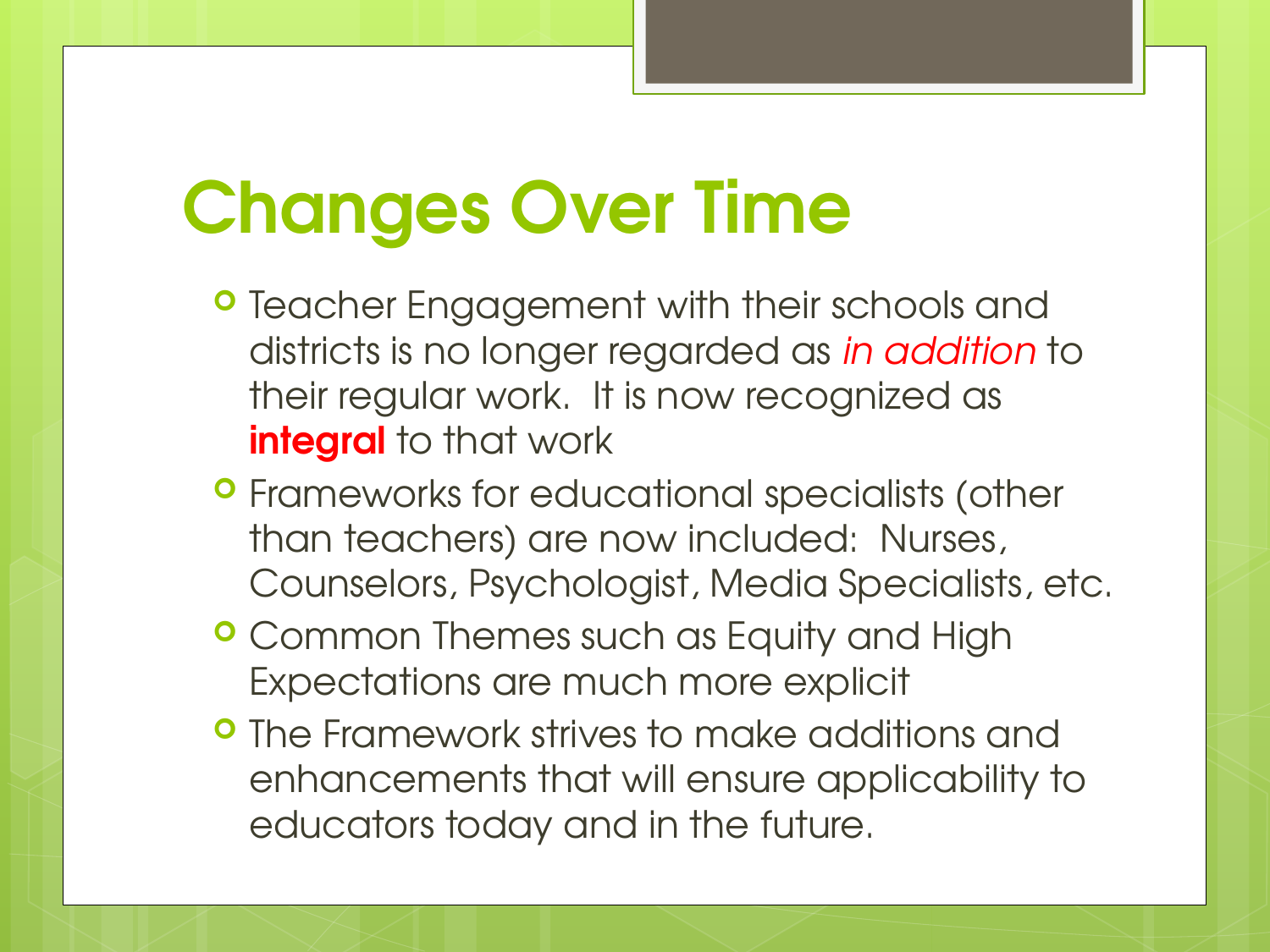

# Changes Over Time
Teacher Engagement with their schools and districts is no longer regarded as in addition to their regular work.  It is now recognized as integral to that work
Frameworks for educational specialists (other than teachers) are now included:  Nurses, Counselors, Psychologist, Media Specialists, etc.
Common Themes such as Equity and High Expectations are much more explicit
The Framework strives to make additions and enhancements that will ensure applicability to educators today and in the future.